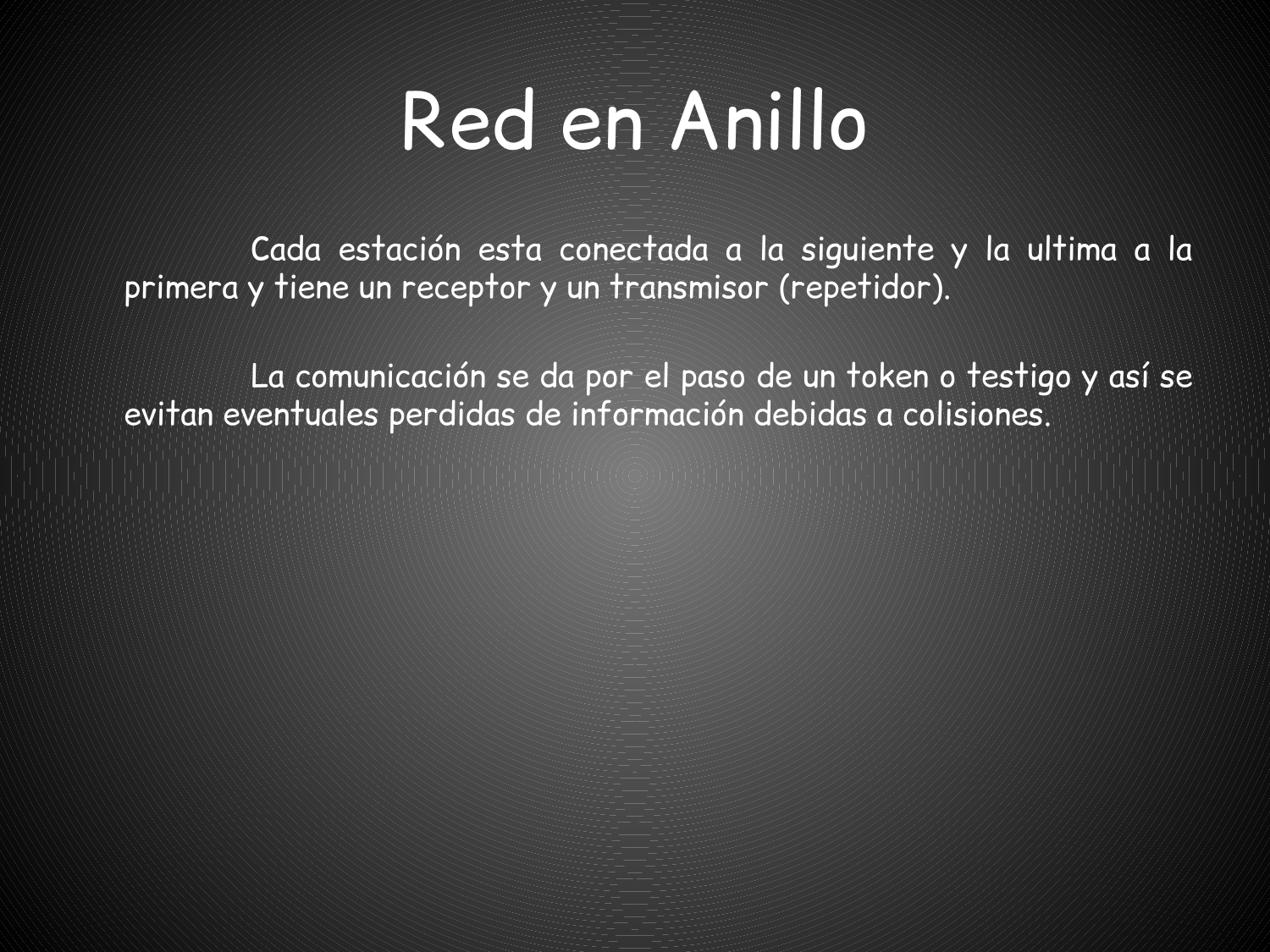

# Red en Anillo
		Cada estación esta conectada a la siguiente y la ultima a la primera y tiene un receptor y un transmisor (repetidor).

		La comunicación se da por el paso de un token o testigo y así se evitan eventuales perdidas de información debidas a colisiones.